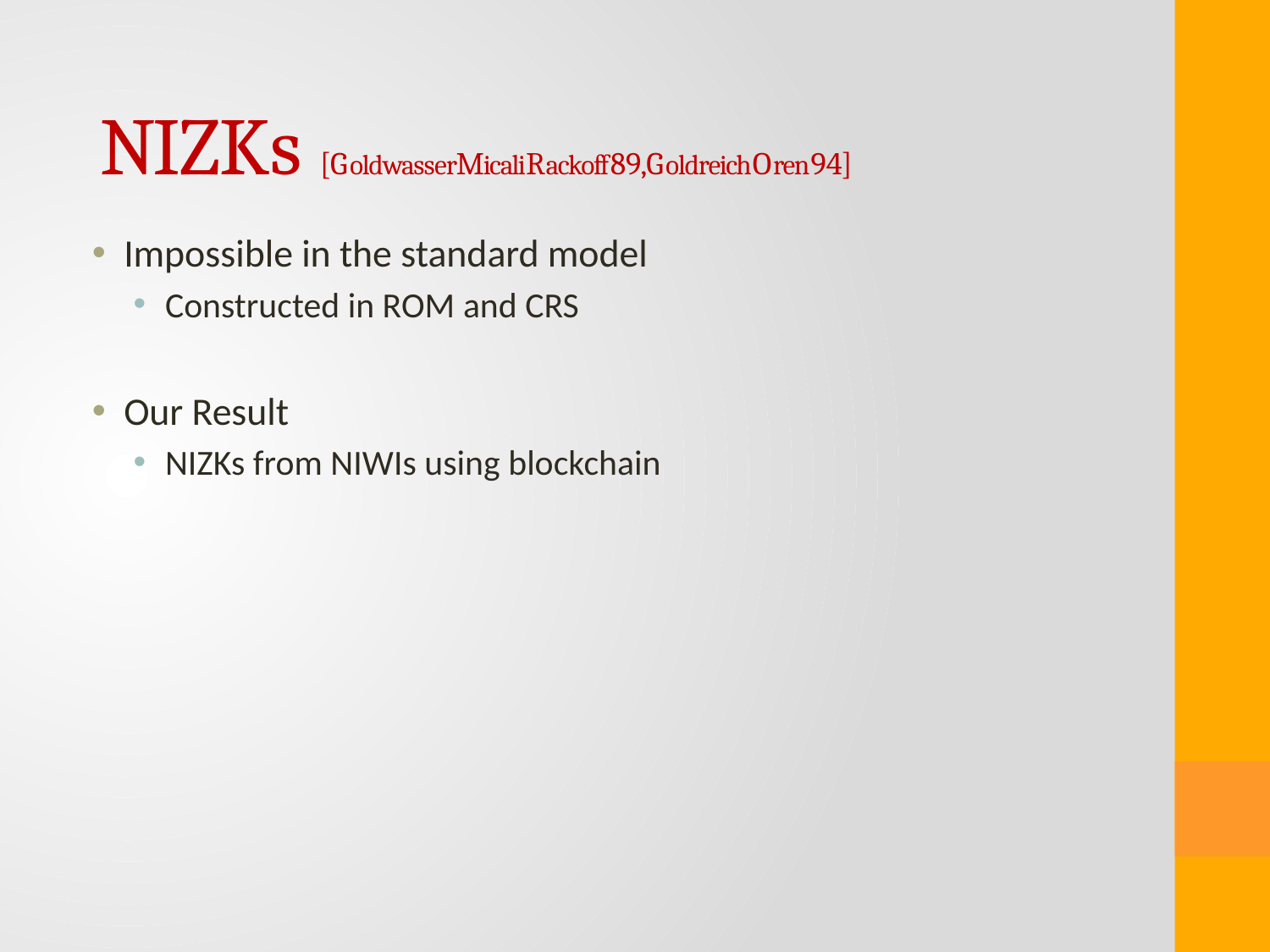

# NIZKs [GoldwasserMicaliRackoff89,GoldreichOren94]
Impossible in the standard model
Constructed in ROM and CRS

Our Result
NIZKs from NIWIs using blockchain